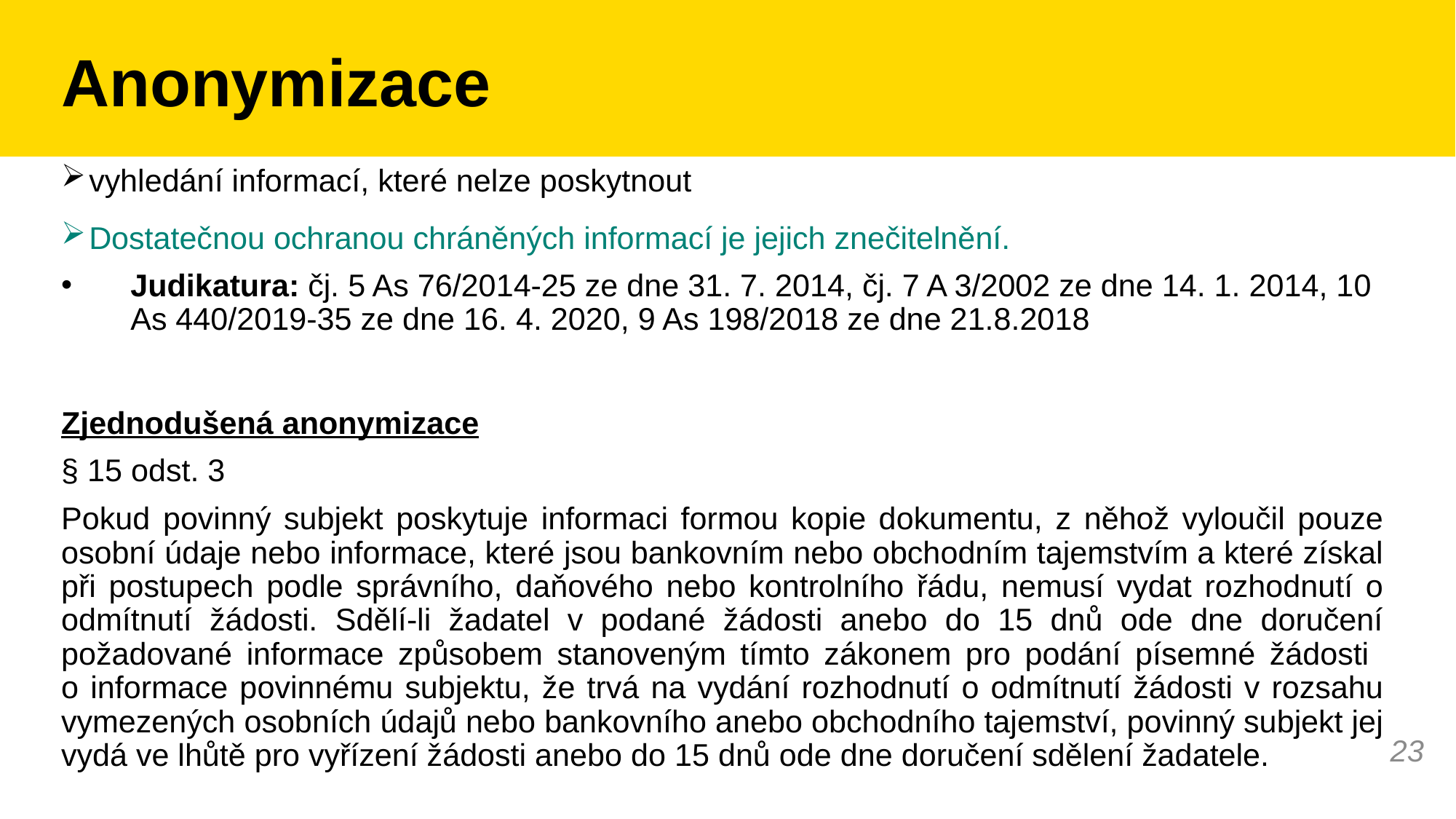

# Anonymizace
vyhledání informací, které nelze poskytnout
Dostatečnou ochranou chráněných informací je jejich znečitelnění.
Judikatura: čj. 5 As 76/2014-25 ze dne 31. 7. 2014, čj. 7 A 3/2002 ze dne 14. 1. 2014, 10 As 440/2019-35 ze dne 16. 4. 2020, 9 As 198/2018 ze dne 21.8.2018

Zjednodušená anonymizace
§ 15 odst. 3
Pokud povinný subjekt poskytuje informaci formou kopie dokumentu, z něhož vyloučil pouze osobní údaje nebo informace, které jsou bankovním nebo obchodním tajemstvím a které získal při postupech podle správního, daňového nebo kontrolního řádu, nemusí vydat rozhodnutí o odmítnutí žádosti. Sdělí-li žadatel v podané žádosti anebo do 15 dnů ode dne doručení požadované informace způsobem stanoveným tímto zákonem pro podání písemné žádosti
o informace povinnému subjektu, že trvá na vydání rozhodnutí o odmítnutí žádosti v rozsahu vymezených osobních údajů nebo bankovního anebo obchodního tajemství, povinný subjekt jej vydá ve lhůtě pro vyřízení žádosti anebo do 15 dnů ode dne doručení sdělení žadatele.

23